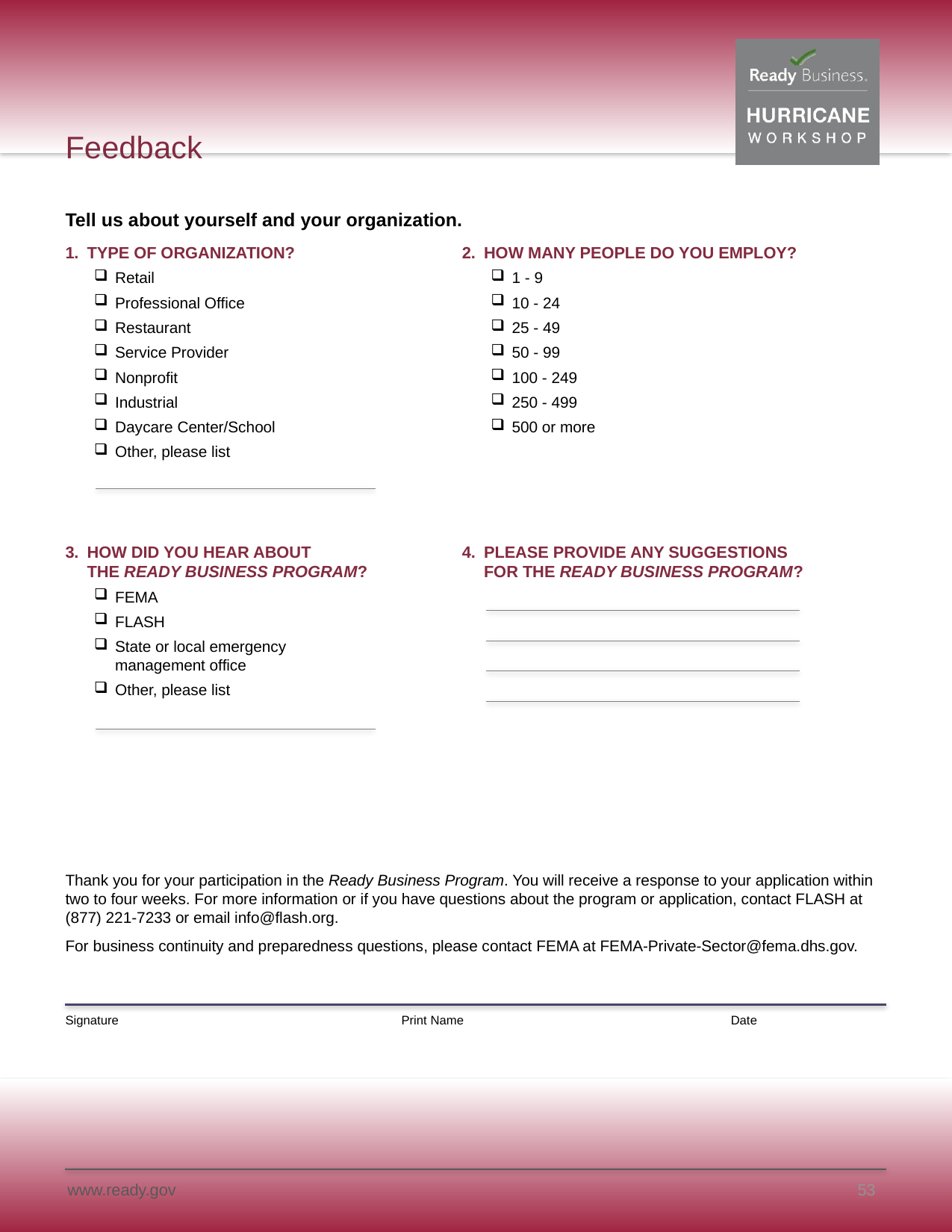

# Feedback
Tell us about yourself and your organization.
1.	TYPE OF ORGANIZATION?
Retail
Professional Office
Restaurant
Service Provider
Nonprofit
Industrial
Daycare Center/School
Other, please list

3.	HOW DID YOU HEAR ABOUT
THE READY BUSINESS PROGRAM?
FEMA
FLASH
State or local emergency
management office
Other, please list

2.	HOW MANY PEOPLE DO YOU EMPLOY?
1 - 9
10 - 24
25 - 49
50 - 99
100 - 249
250 - 499
500 or more

4.	PLEASE PROVIDE ANY SUGGESTIONS FOR THE READY BUSINESS PROGRAM?

Thank you for your participation in the Ready Business Program. You will receive a response to your application within two to four weeks. For more information or if you have questions about the program or application, contact FLASH at (877) 221-7233 or email info@flash.org.
For business continuity and preparedness questions, please contact FEMA at FEMA-Private-Sector@fema.dhs.gov.

Signature	Print Name	Date
53